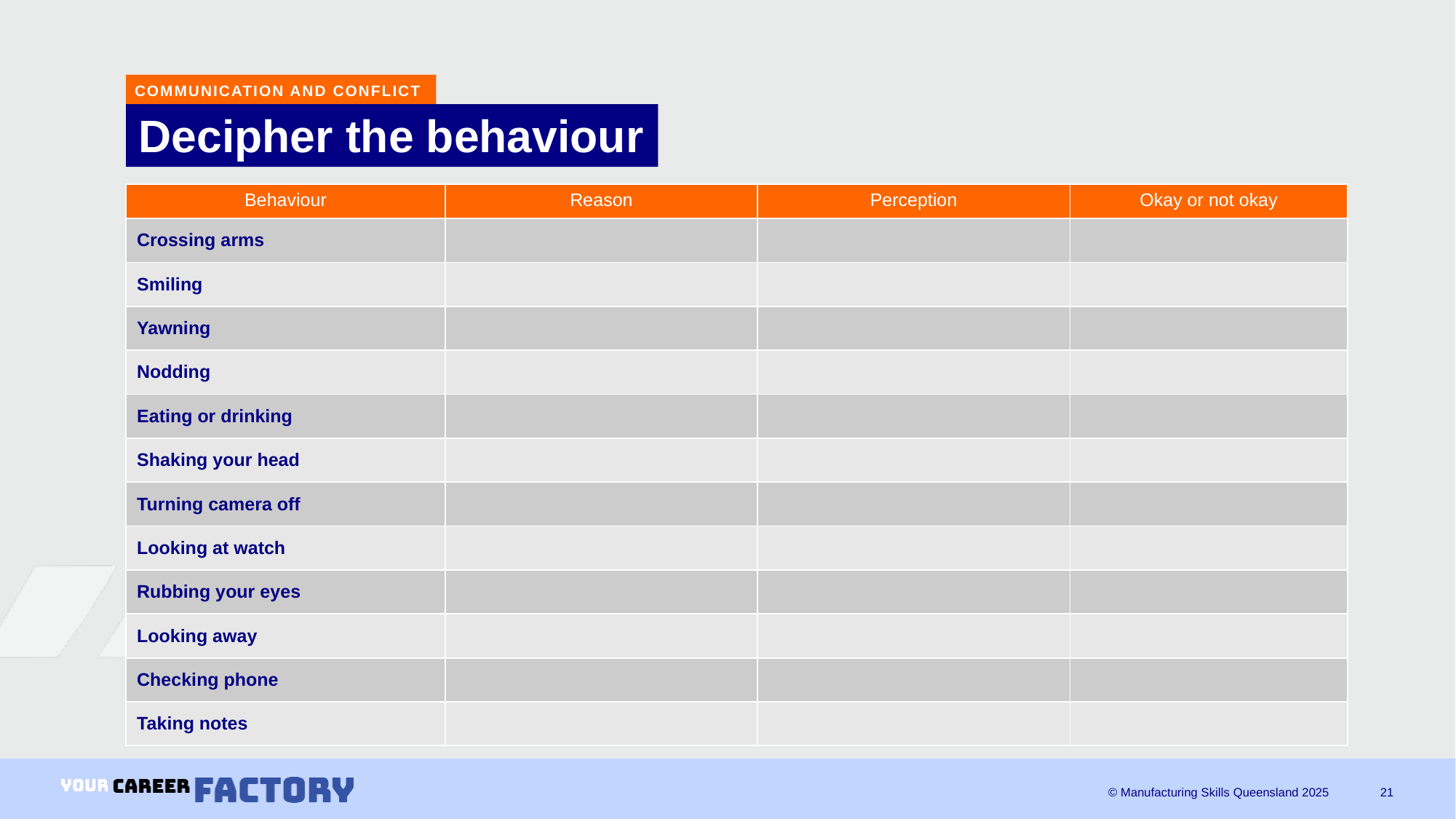

COMMUNICATION AND CONFLICT
# Decipher the behaviour
| Behaviour | Reason | Perception | Okay or not okay |
| --- | --- | --- | --- |
| Crossing arms |  |  |  |
| Smiling |  |  |  |
| Yawning |  |  |  |
| Nodding |  |  |  |
| Eating or drinking |  |  |  |
| Shaking your head |  |  |  |
| Turning camera off |  |  |  |
| Looking at watch |  |  |  |
| Rubbing your eyes |  |  |  |
| Looking away |  |  |  |
| Checking phone |  |  |  |
| Taking notes |  |  |  |